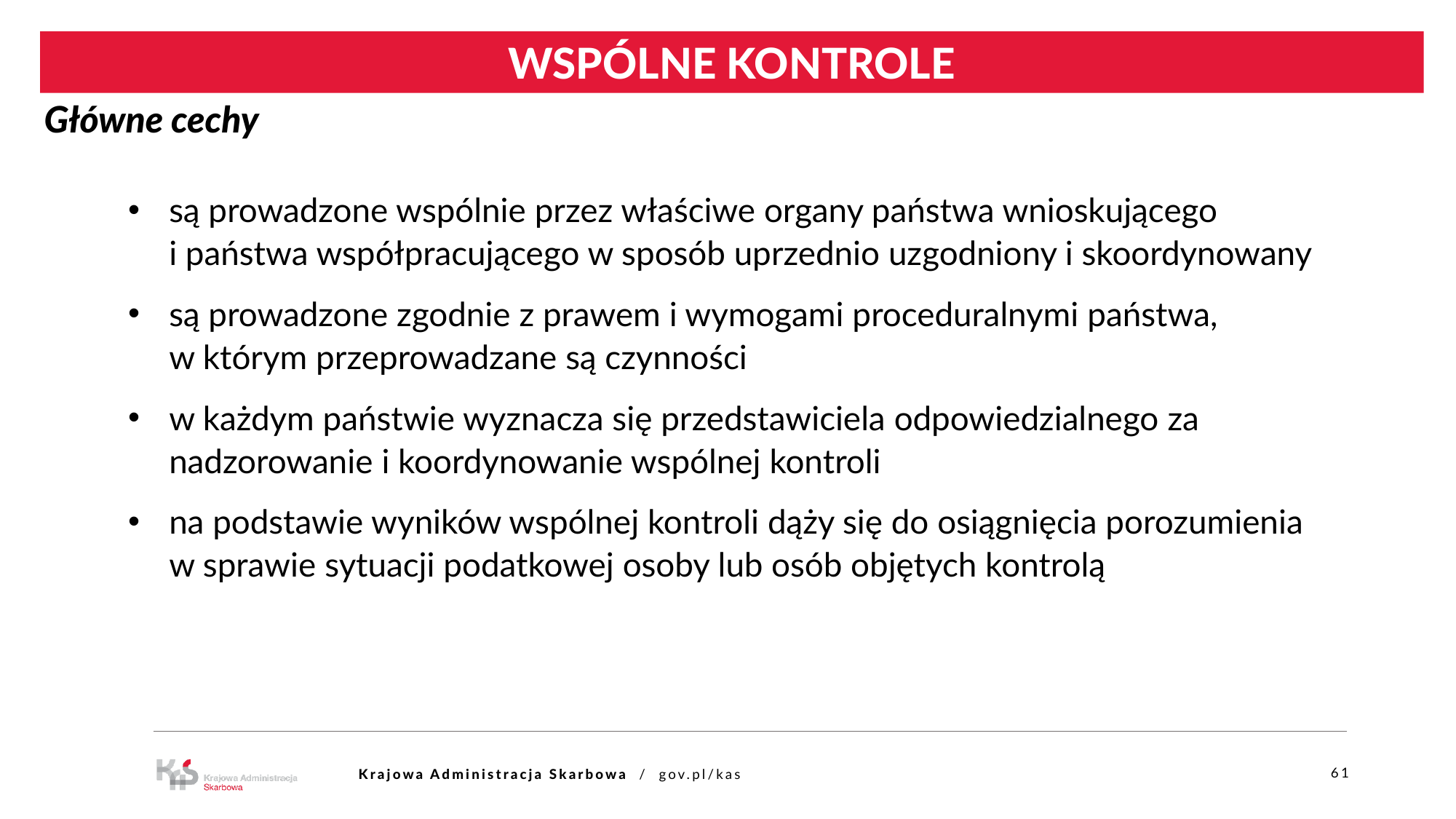

WSPÓLNE KONTROLE
Główne cechy
są prowadzone wspólnie przez właściwe organy państwa wnioskującego i państwa współpracującego w sposób uprzednio uzgodniony i skoordynowany
są prowadzone zgodnie z prawem i wymogami proceduralnymi państwa, w którym przeprowadzane są czynności
w każdym państwie wyznacza się przedstawiciela odpowiedzialnego za nadzorowanie i koordynowanie wspólnej kontroli
na podstawie wyników wspólnej kontroli dąży się do osiągnięcia porozumienia w sprawie sytuacji podatkowej osoby lub osób objętych kontrolą